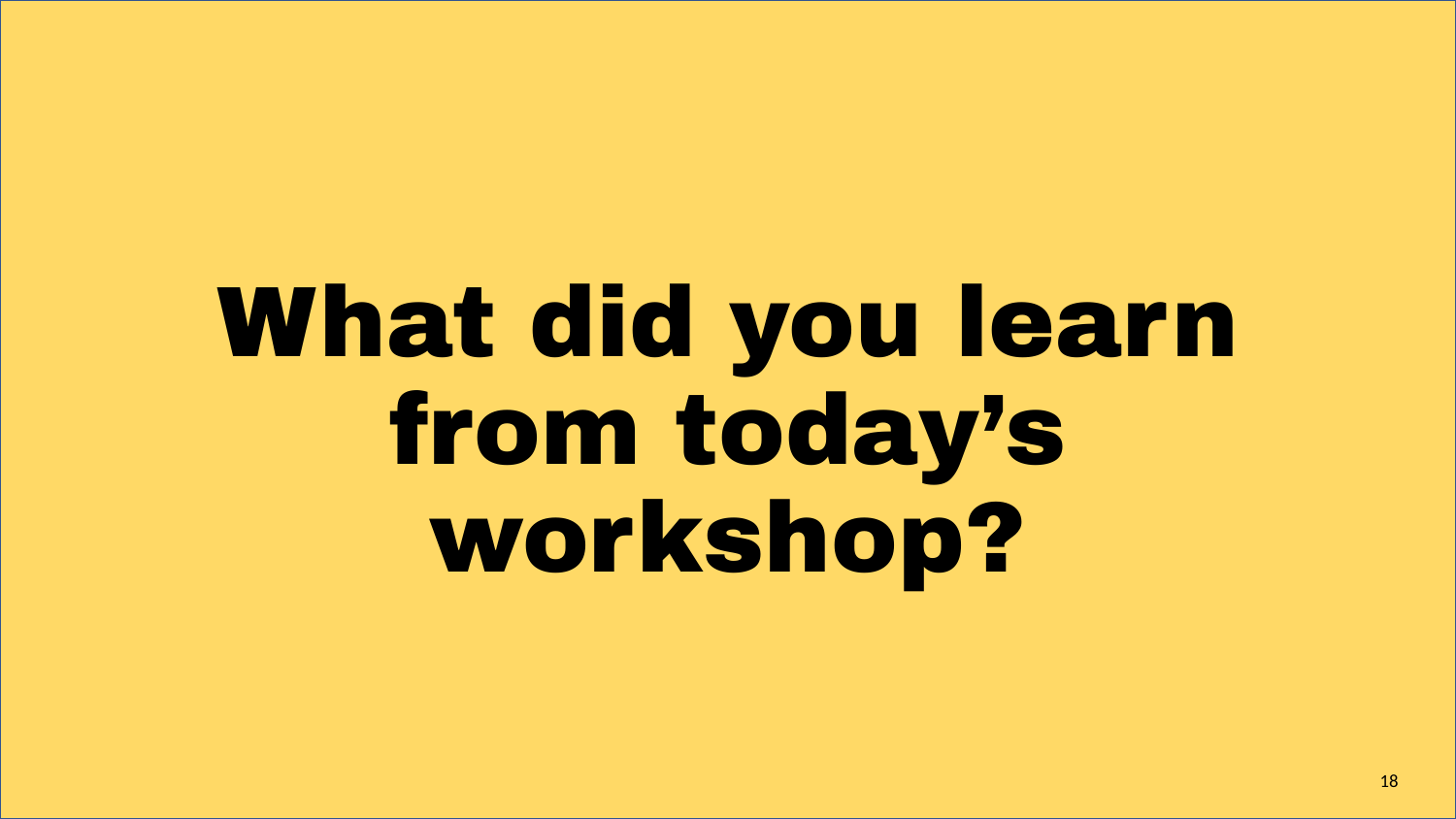

# What did you learn from today’s workshop?
18